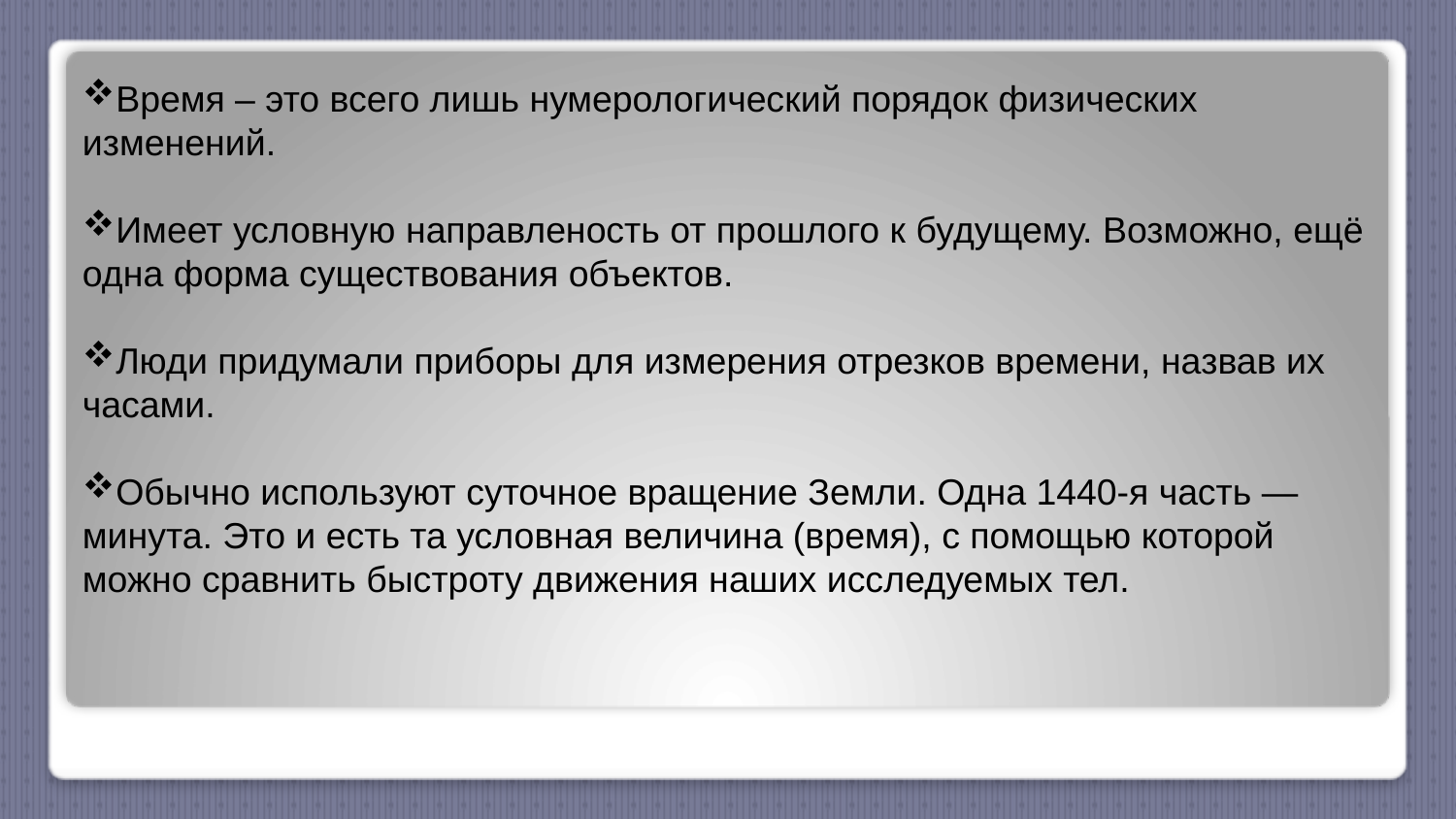

Время – это всего лишь нумерологический порядок физических изменений.

Имеет условную направленость от прошлого к будущему. Возможно, ещё одна форма существования объектов.

Люди придумали приборы для измерения отрезков времени, назвав их часами.

Обычно используют суточное вращение Земли. Одна 1440-я часть — минута. Это и есть та условная величина (время), с помощью которой можно сравнить быстроту движения наших исследуемых тел.

#